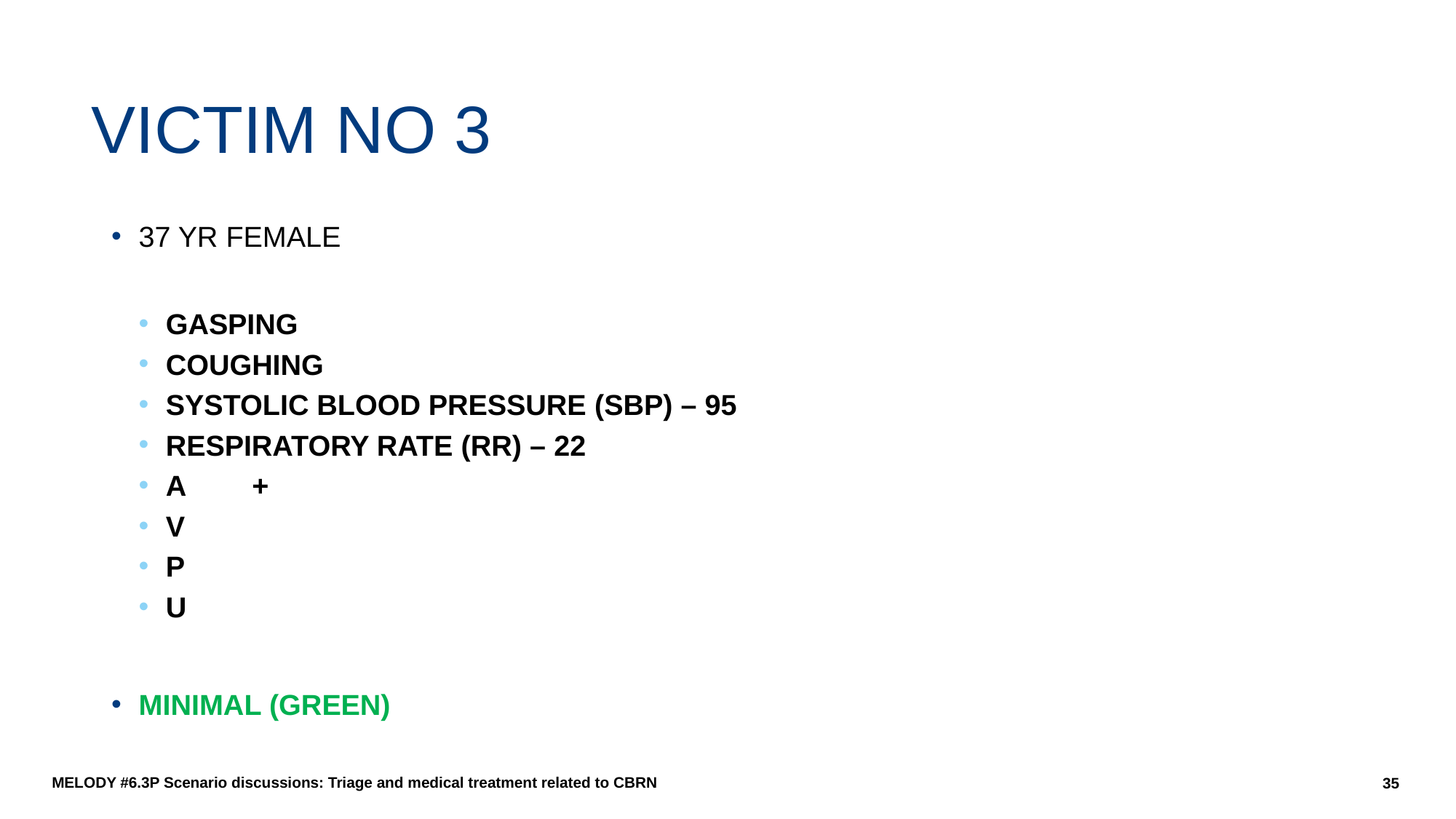

# VICTIM NO 3
37 YR FEMALE

GASPING
COUGHING
SYSTOLIC BLOOD PRESSURE (SBP) – 95
RESPIRATORY RATE (RR) – 22
A	+
V
P
U

MINIMAL (GREEN)

MELODY #6.3P Scenario discussions: Triage and medical treatment related to CBRN
35